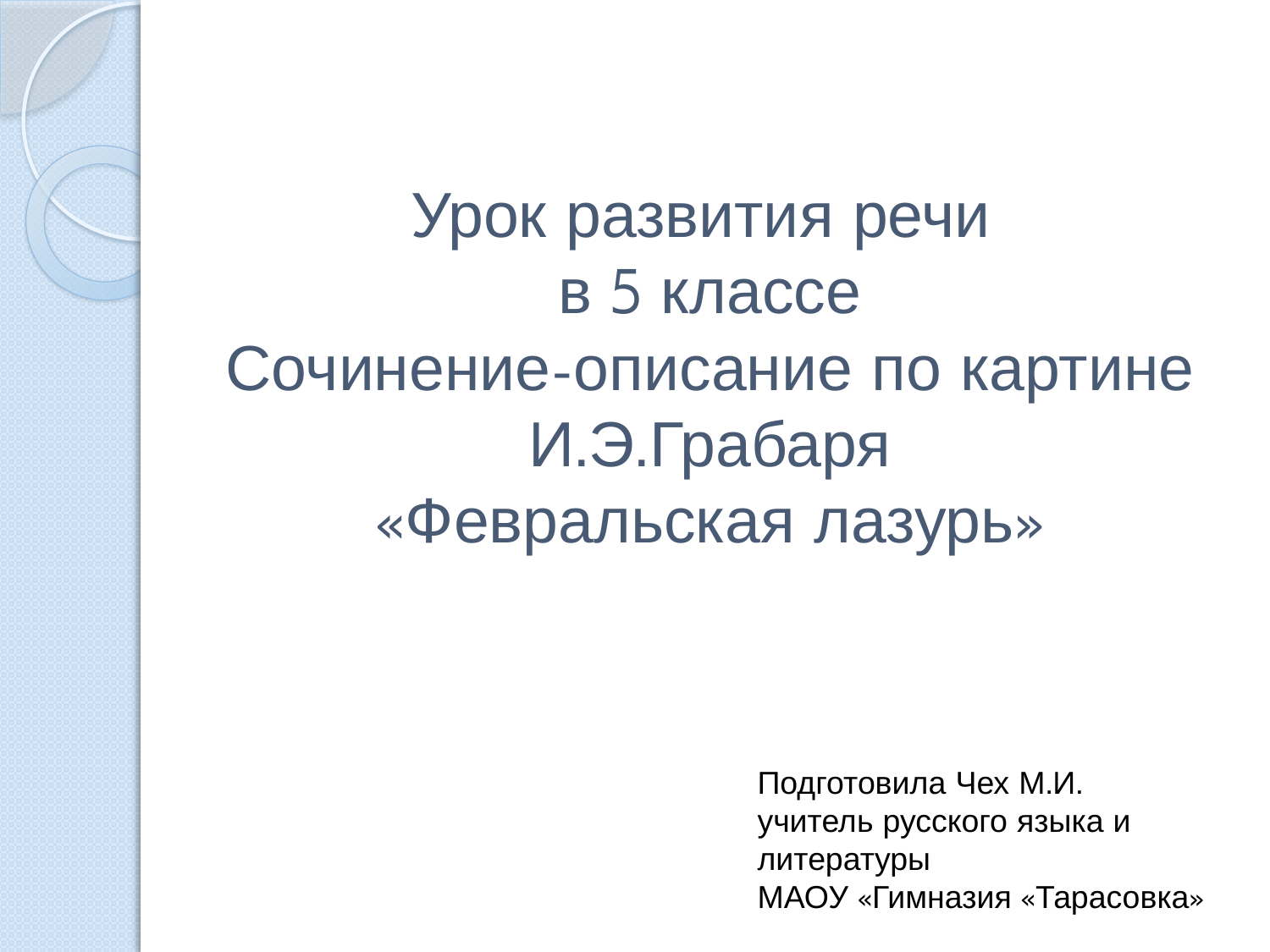

# Урок развития речи в 5 классе Сочинение-описание по картине И.Э.Грабаря «Февральская лазурь»
Подготовила Чех М.И.
учитель русского языка и литературы
МАОУ «Гимназия «Тарасовка»